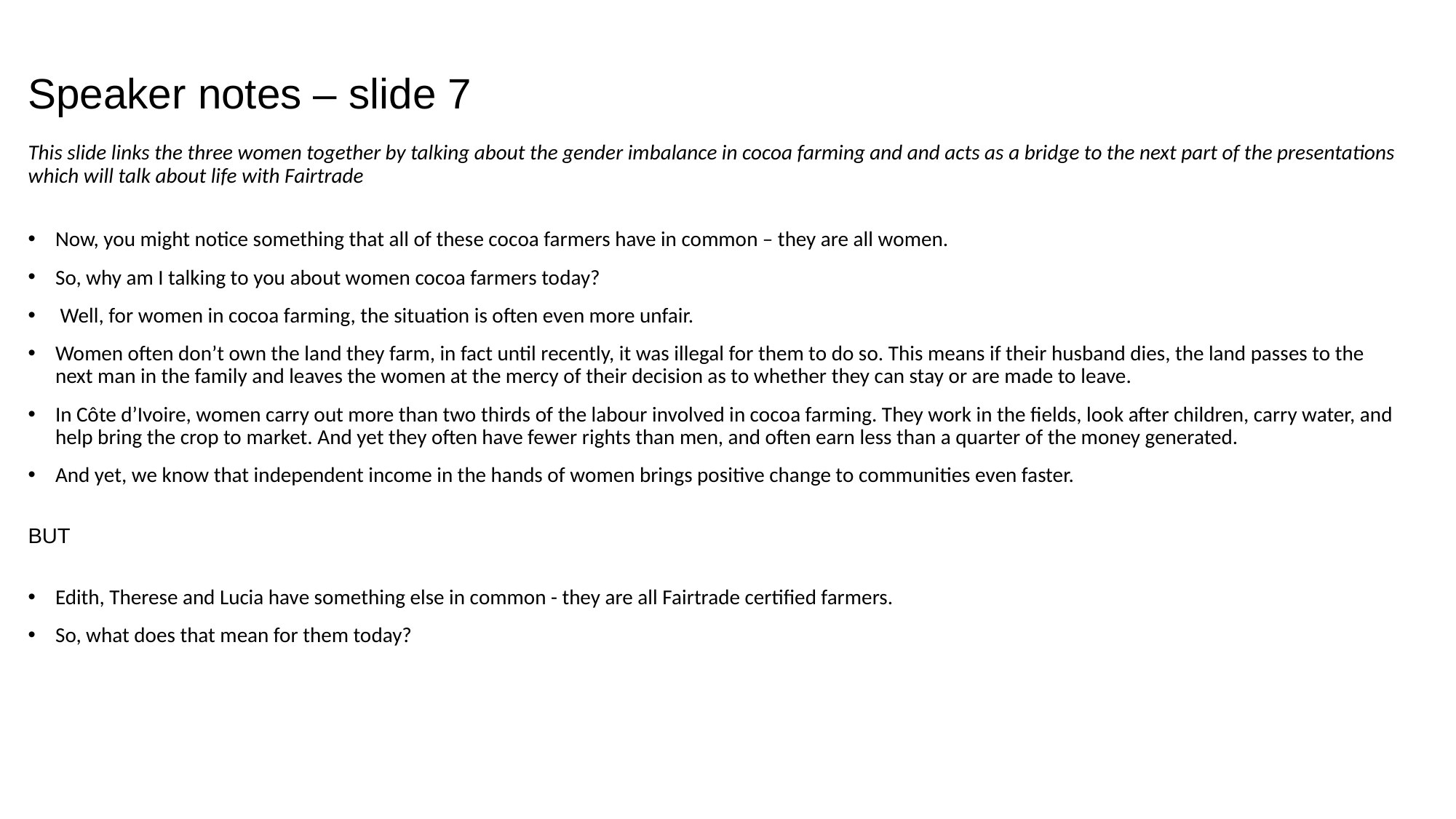

# Speaker notes – slide 7
This slide links the three women together by talking about the gender imbalance in cocoa farming and and acts as a bridge to the next part of the presentations which will talk about life with Fairtrade
Now, you might notice something that all of these cocoa farmers have in common – they are all women.
So, why am I talking to you about women cocoa farmers today?
 Well, for women in cocoa farming, the situation is often even more unfair.
Women often don’t own the land they farm, in fact until recently, it was illegal for them to do so. This means if their husband dies, the land passes to the next man in the family and leaves the women at the mercy of their decision as to whether they can stay or are made to leave.
In Côte d’Ivoire, women carry out more than two thirds of the labour involved in cocoa farming. They work in the fields, look after children, carry water, and help bring the crop to market. And yet they often have fewer rights than men, and often earn less than a quarter of the money generated.
And yet, we know that independent income in the hands of women brings positive change to communities even faster.
BUT
Edith, Therese and Lucia have something else in common - they are all Fairtrade certified farmers.
So, what does that mean for them today?